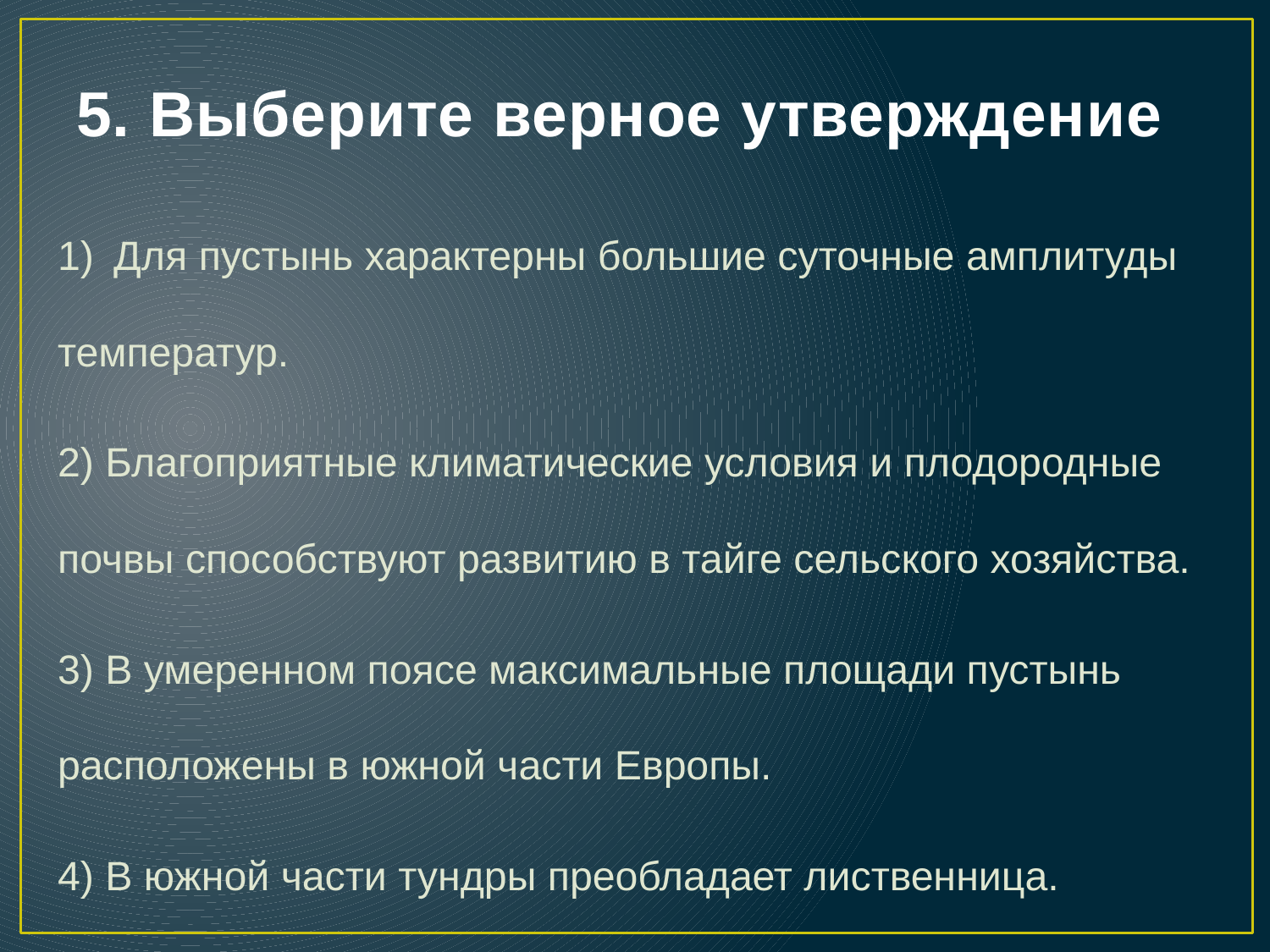

# 5. Выберите верное утверждение
1) Для пустынь характерны большие суточные амплитуды температур.
2) Благоприятные климатические условия и плодородные почвы способствуют развитию в тайге сельского хозяйства.
3) В умеренном поясе максимальные площади пустынь расположены в южной части Европы.
4) В южной части тундры преобладает лиственница.